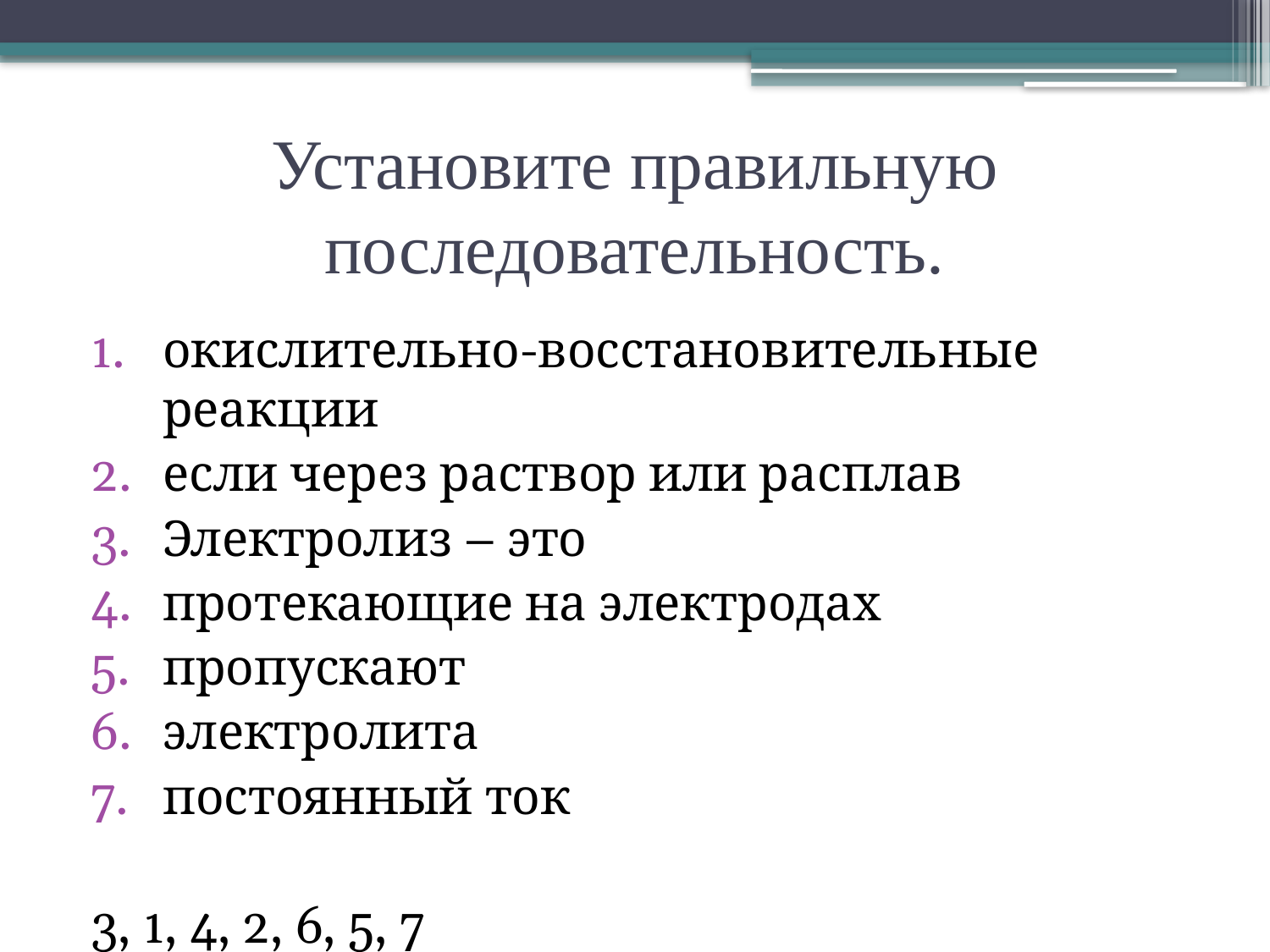

# Установите правильную последовательность.
окислительно-восстановительные реакции
если через раствор или расплав
Электролиз – это
протекающие на электродах
пропускают
электролита
постоянный ток

3, 1, 4, 2, 6, 5, 7